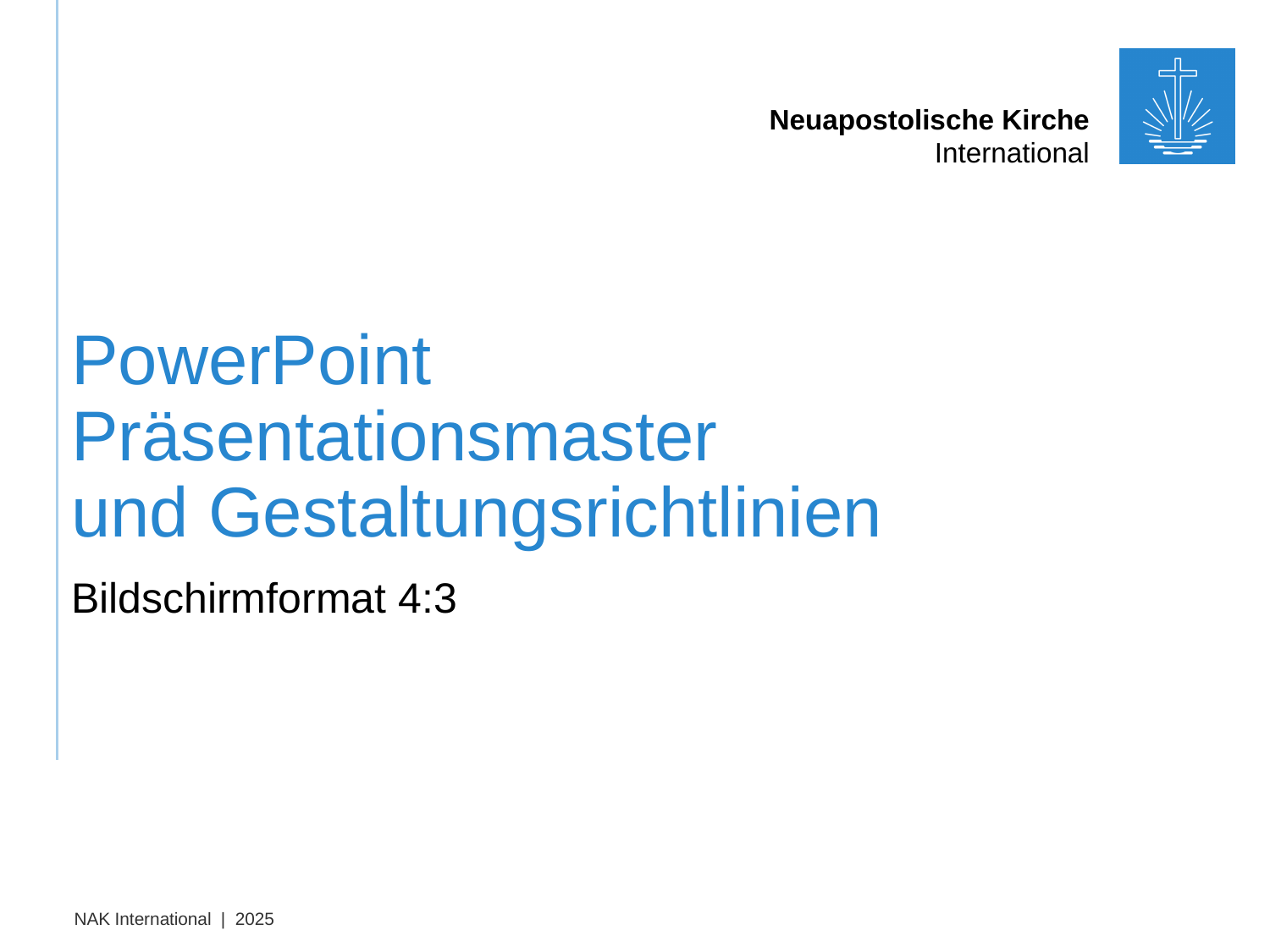

# PowerPoint Präsentationsmaster und Gestaltungsrichtlinien
Bildschirmformat 4:3